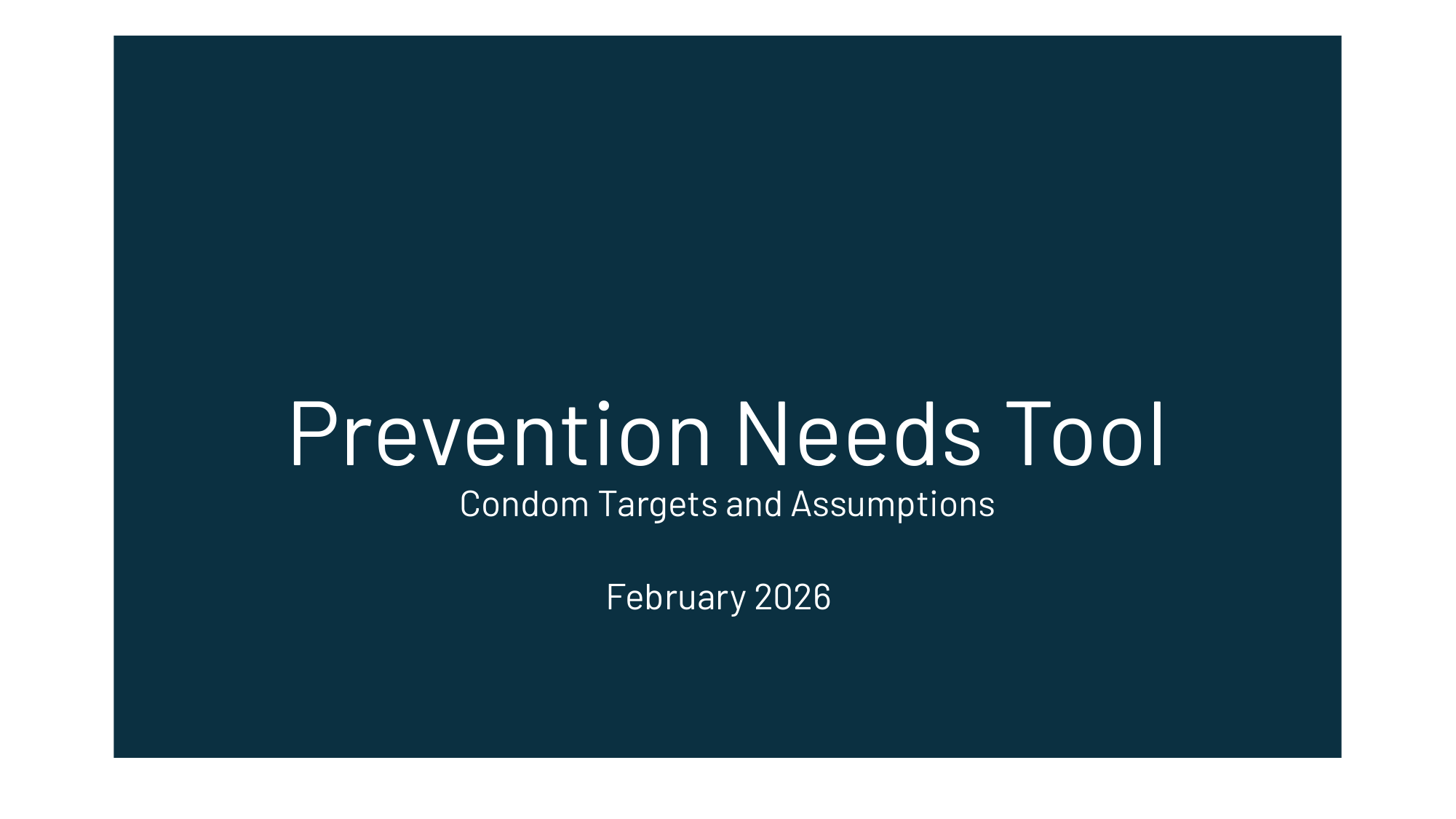

# Prevention Needs Tool Condom Targets and Assumptions
February 2026